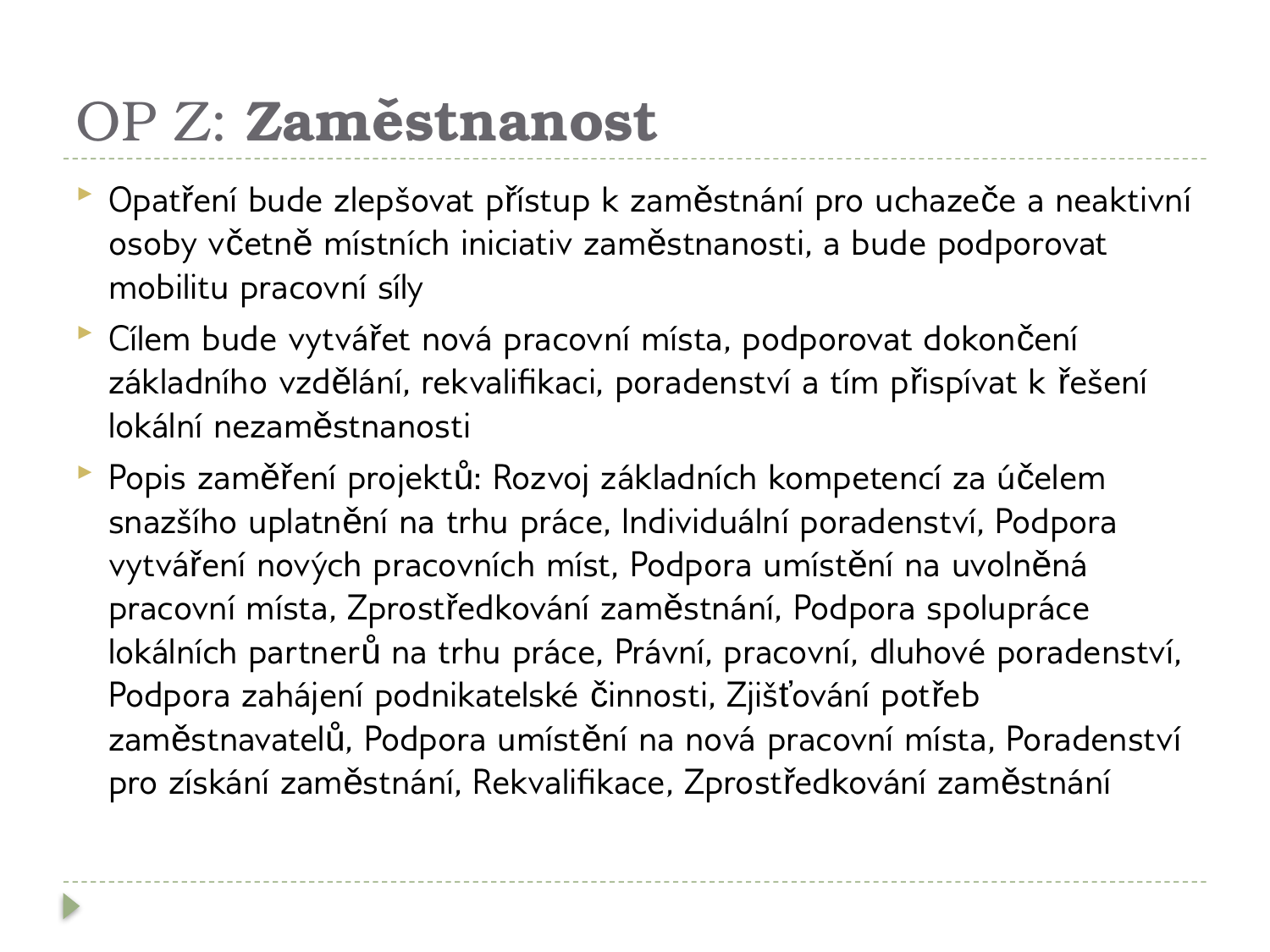

# OP Z: Zaměstnanost
Opatření bude zlepšovat přístup k zaměstnání pro uchazeče a neaktivní osoby včetně místních iniciativ zaměstnanosti, a bude podporovat mobilitu pracovní síly
Cílem bude vytvářet nová pracovní místa, podporovat dokončení základního vzdělání, rekvalifikaci, poradenství a tím přispívat k řešení lokální nezaměstnanosti
Popis zaměření projektů: Rozvoj základních kompetencí za účelem snazšího uplatnění na trhu práce, Individuální poradenství, Podpora vytváření nových pracovních míst, Podpora umístění na uvolněná pracovní místa, Zprostředkování zaměstnání, Podpora spolupráce lokálních partnerů na trhu práce, Právní, pracovní, dluhové poradenství, Podpora zahájení podnikatelské činnosti, Zjišťování potřeb zaměstnavatelů, Podpora umístění na nová pracovní místa, Poradenství pro získání zaměstnání, Rekvalifikace, Zprostředkování zaměstnání